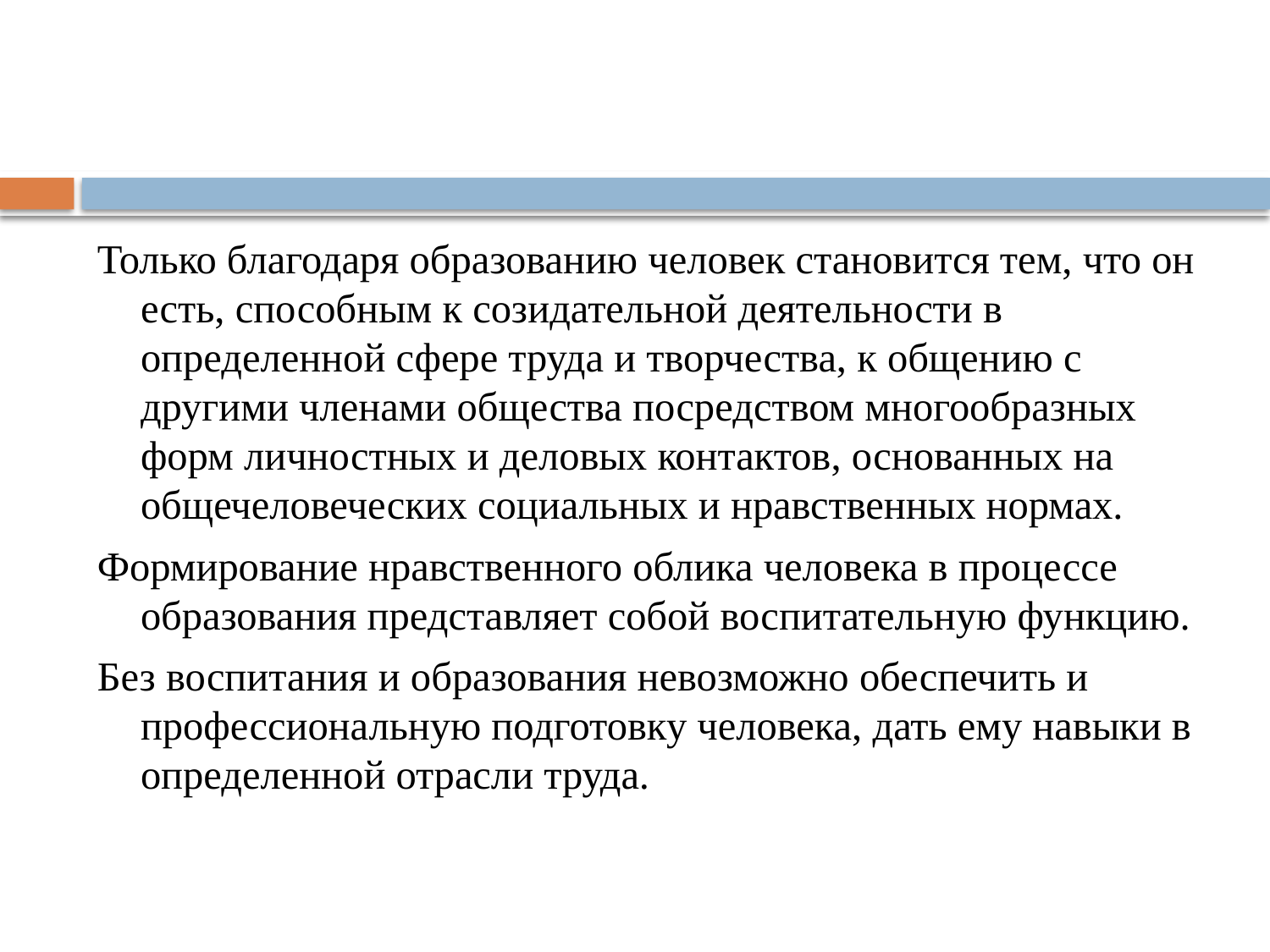

Только благодаря образованию человек становится тем, что он есть, способным к созидательной деятельности в определенной сфере труда и творчества, к общению с другими членами общества посредством многообразных форм личностных и деловых контактов, основанных на общечеловеческих социальных и нравственных нормах.
Формирование нравственного облика человека в процессе образования представляет собой воспитательную функцию.
Без воспитания и образования невозможно обеспечить и профессиональную подготовку человека, дать ему навыки в определенной отрасли труда.